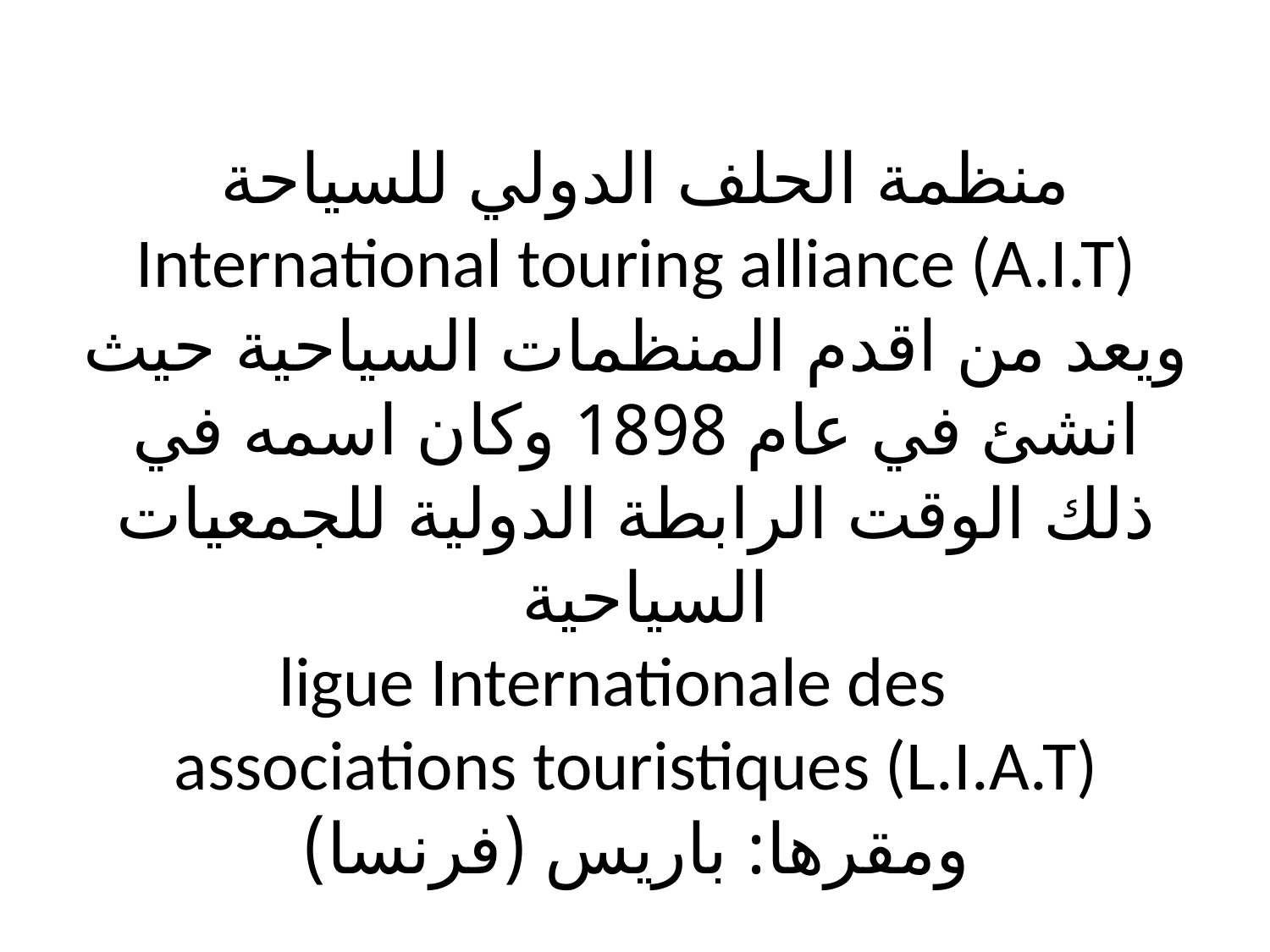

# منظمة الحلف الدولي للسياحة International touring alliance (A.I.T) ويعد من اقدم المنظمات السياحية حيث انشئ في عام 1898 وكان اسمه في ذلك الوقت الرابطة الدولية للجمعيات السياحية ligue Internationale des associations touristiques (L.I.A.T) ومقرها: باريس (فرنسا)